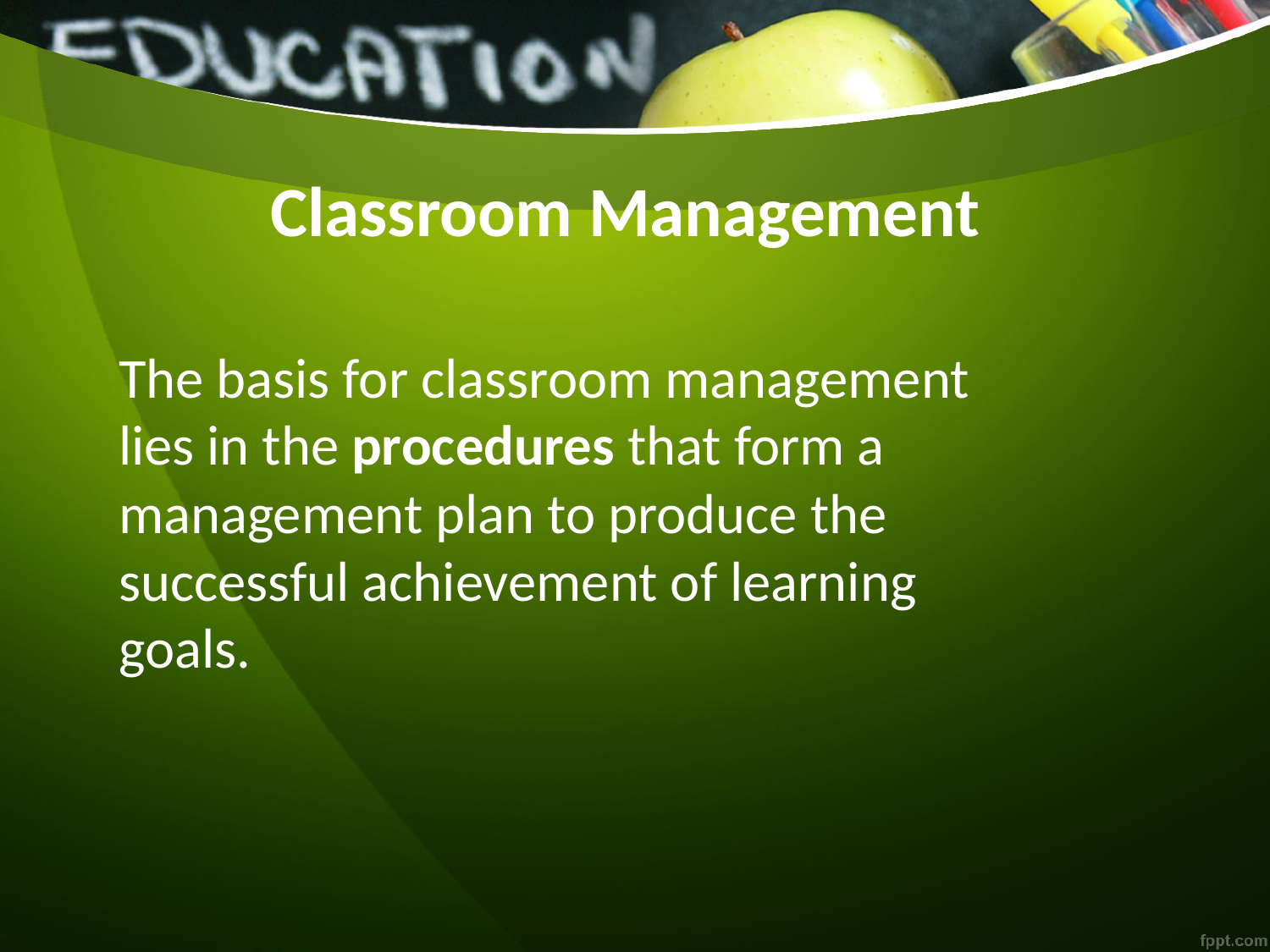

# Classroom Management

The basis for classroom management lies in the procedures that form a management plan to produce the successful achievement of learning goals.